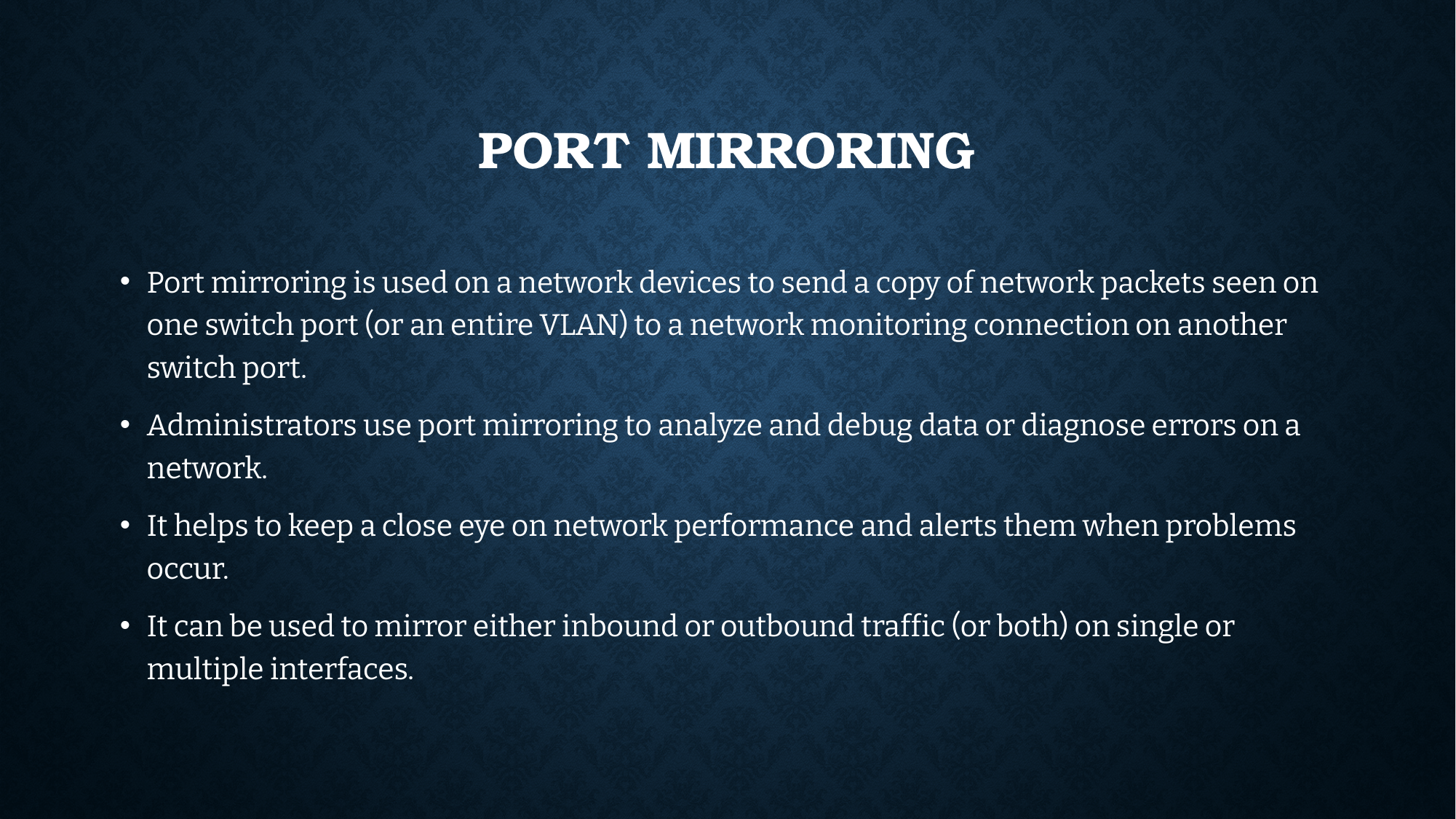

# Port Mirroring
Port mirroring is used on a network devices to send a copy of network packets seen on one switch port (or an entire VLAN) to a network monitoring connection on another switch port.
Administrators use port mirroring to analyze and debug data or diagnose errors on a network.
It helps to keep a close eye on network performance and alerts them when problems occur.
It can be used to mirror either inbound or outbound traffic (or both) on single or multiple interfaces.